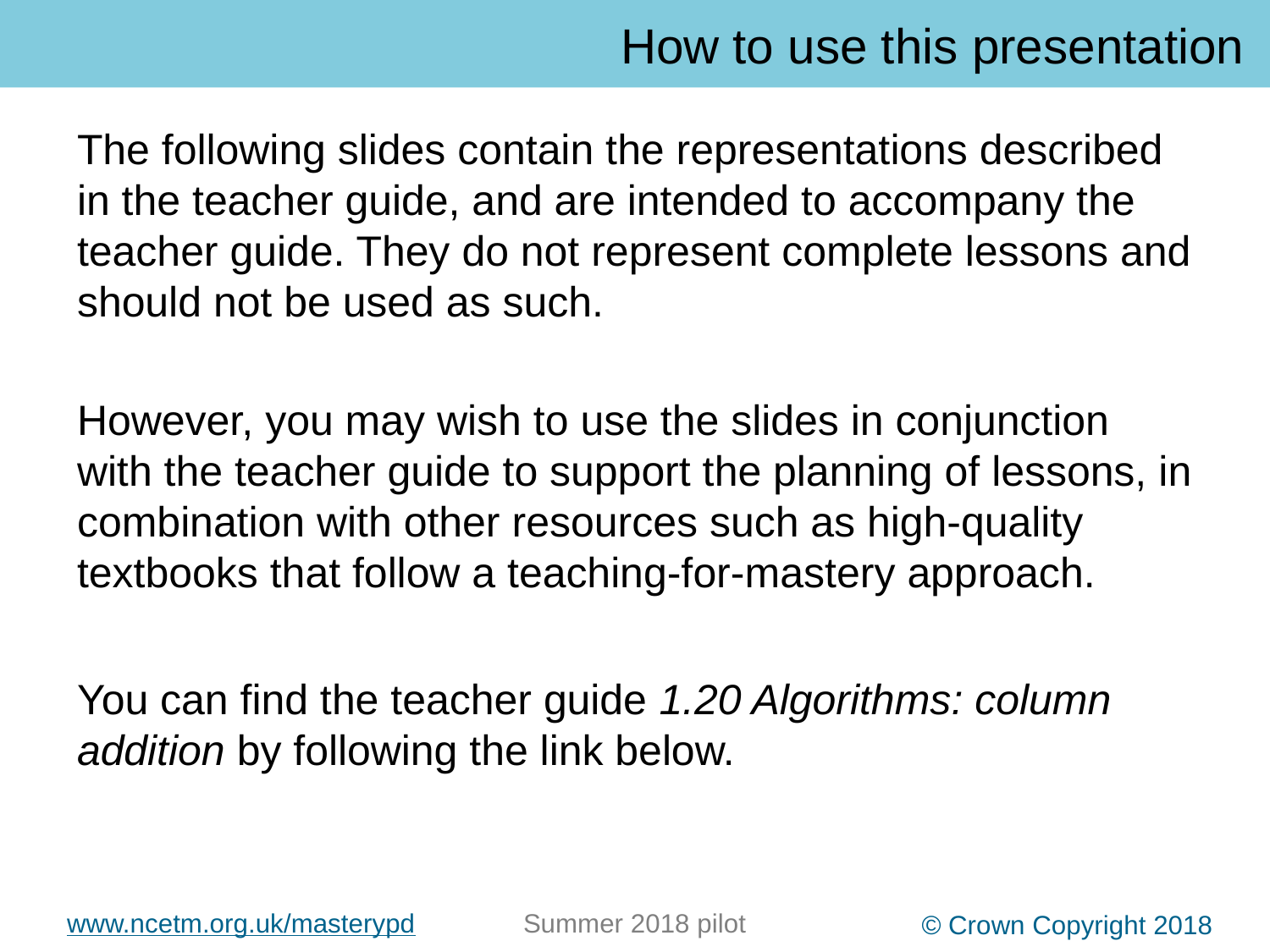

How to use this presentation
You can find the teacher guide 1.20 Algorithms: column addition by following the link below.